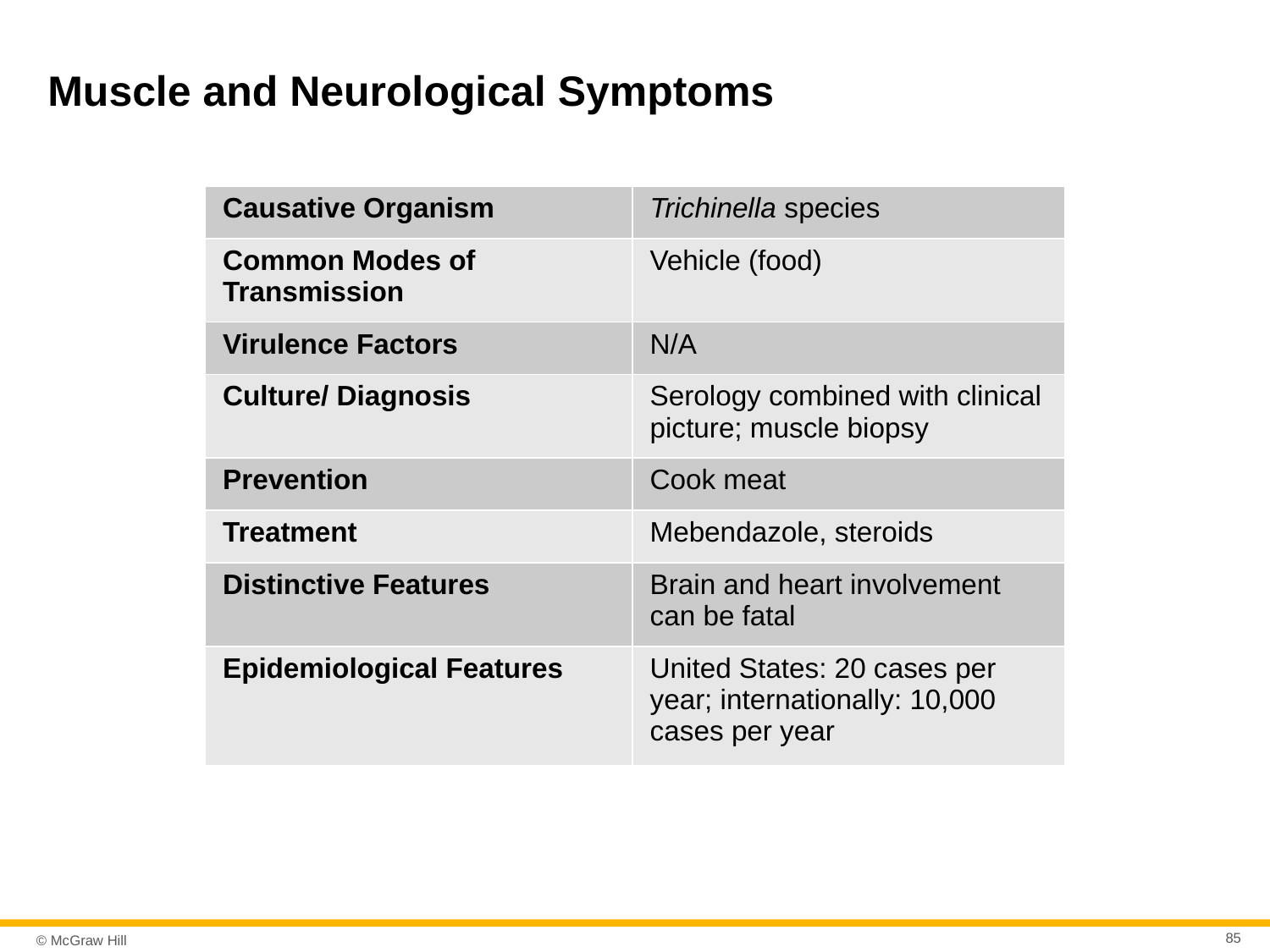

# Muscle and Neurological Symptoms
| Causative Organism | Trichinella species |
| --- | --- |
| Common Modes of Transmission | Vehicle (food) |
| Virulence Factors | N/A |
| Culture/ Diagnosis | Serology combined with clinical picture; muscle biopsy |
| Prevention | Cook meat |
| Treatment | Mebendazole, steroids |
| Distinctive Features | Brain and heart involvement can be fatal |
| Epidemiological Features | United States: 20 cases per year; internationally: 10,000 cases per year |